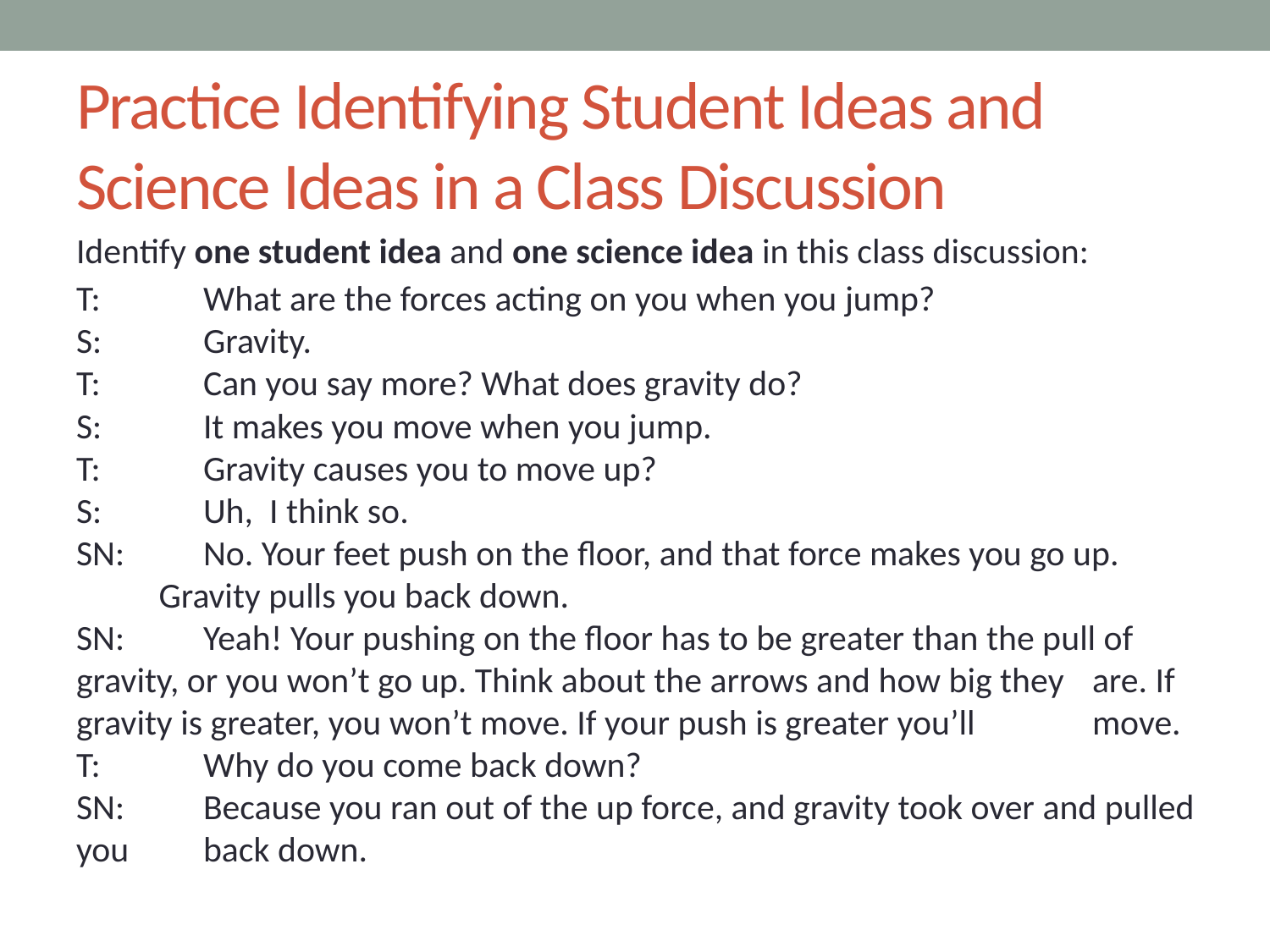

# Practice Identifying Student Ideas and Science Ideas in a Class Discussion
Identify one student idea and one science idea in this class discussion:
T:	What are the forces acting on you when you jump?
S:	Gravity.
T:	Can you say more? What does gravity do?
S:	It makes you move when you jump.
T:	Gravity causes you to move up?
S:	Uh,  I think so.
SN:	No. Your feet push on the floor, and that force makes you go up.
Gravity pulls you back down.
SN:	Yeah! Your pushing on the floor has to be greater than the pull of 	gravity, or you won’t go up. Think about the arrows and how big they 	are. If gravity is greater, you won’t move. If your push is greater you’ll	move.
T:	Why do you come back down?
SN:	Because you ran out of the up force, and gravity took over and pulled you 	back down.